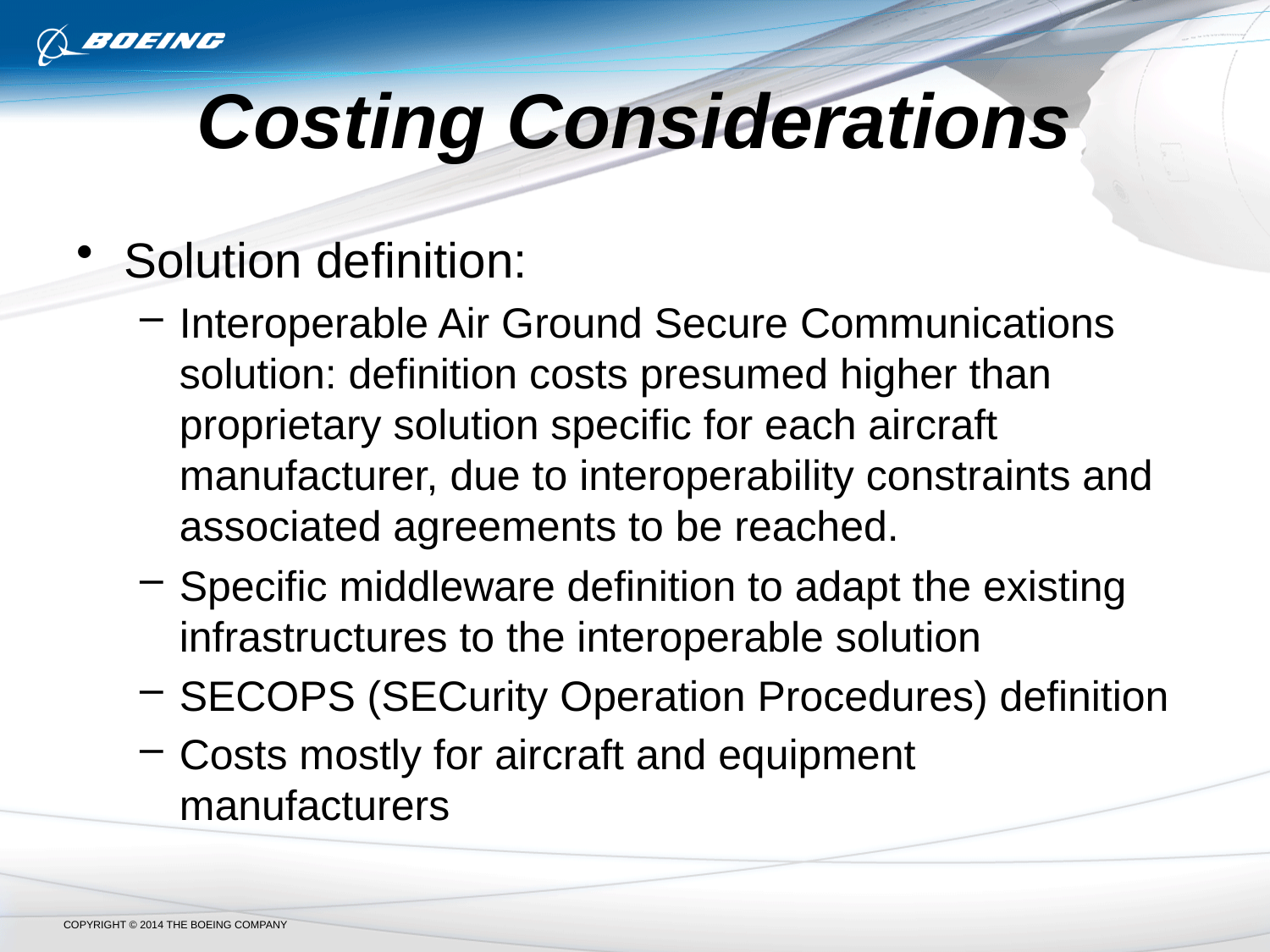

# Costing Considerations
Solution definition:
Interoperable Air Ground Secure Communications solution: definition costs presumed higher than proprietary solution specific for each aircraft manufacturer, due to interoperability constraints and associated agreements to be reached.
Specific middleware definition to adapt the existing infrastructures to the interoperable solution
SECOPS (SECurity Operation Procedures) definition
Costs mostly for aircraft and equipment manufacturers